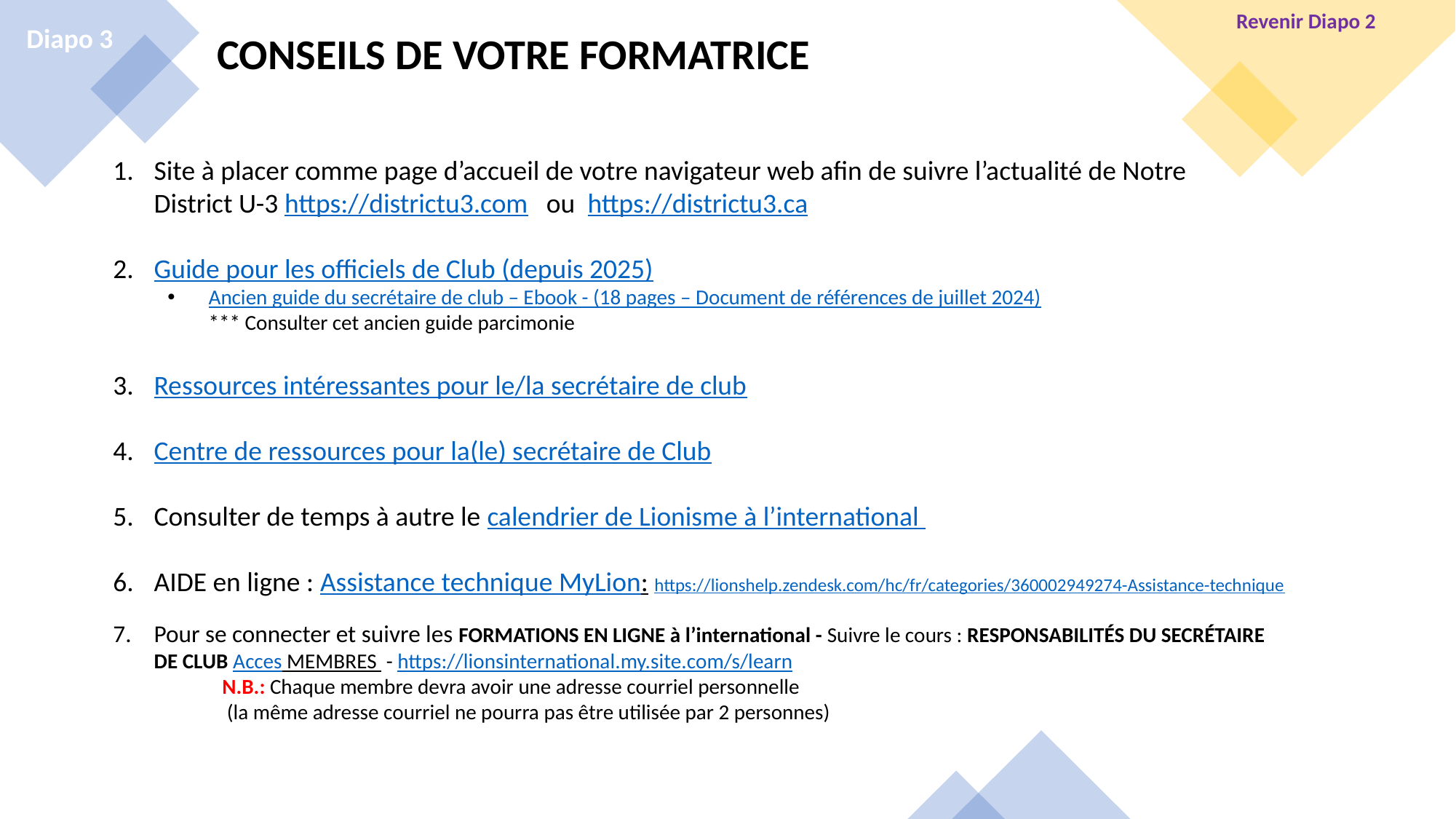

Revenir Diapo 2
Diapo 3
CONSEILS DE VOTRE FORMATRICE

Site à placer comme page d’accueil de votre navigateur web afin de suivre l’actualité de Notre
District U-3 https://districtu3.com   ou  https://districtu3.ca

Guide pour les officiels de Club (depuis 2025)
Ancien guide du secrétaire de club – Ebook - (18 pages – Document de références de juillet 2024)
*** Consulter cet ancien guide parcimonie

Ressources intéressantes pour le/la secrétaire de club

Centre de ressources pour la(le) secrétaire de Club

Consulter de temps à autre le calendrier de Lionisme à l’international

AIDE en ligne : Assistance technique MyLion: https://lionshelp.zendesk.com/hc/fr/categories/360002949274-Assistance-technique

Pour se connecter et suivre les FORMATIONS EN LIGNE à l’international - Suivre le cours : RESPONSABILITÉS DU SECRÉTAIRE DE CLUB Acces MEMBRES  - https://lionsinternational.my.site.com/s/learn
	N.B.: Chaque membre devra avoir une adresse courriel personnelle
         	 (la même adresse courriel ne pourra pas être utilisée par 2 personnes)